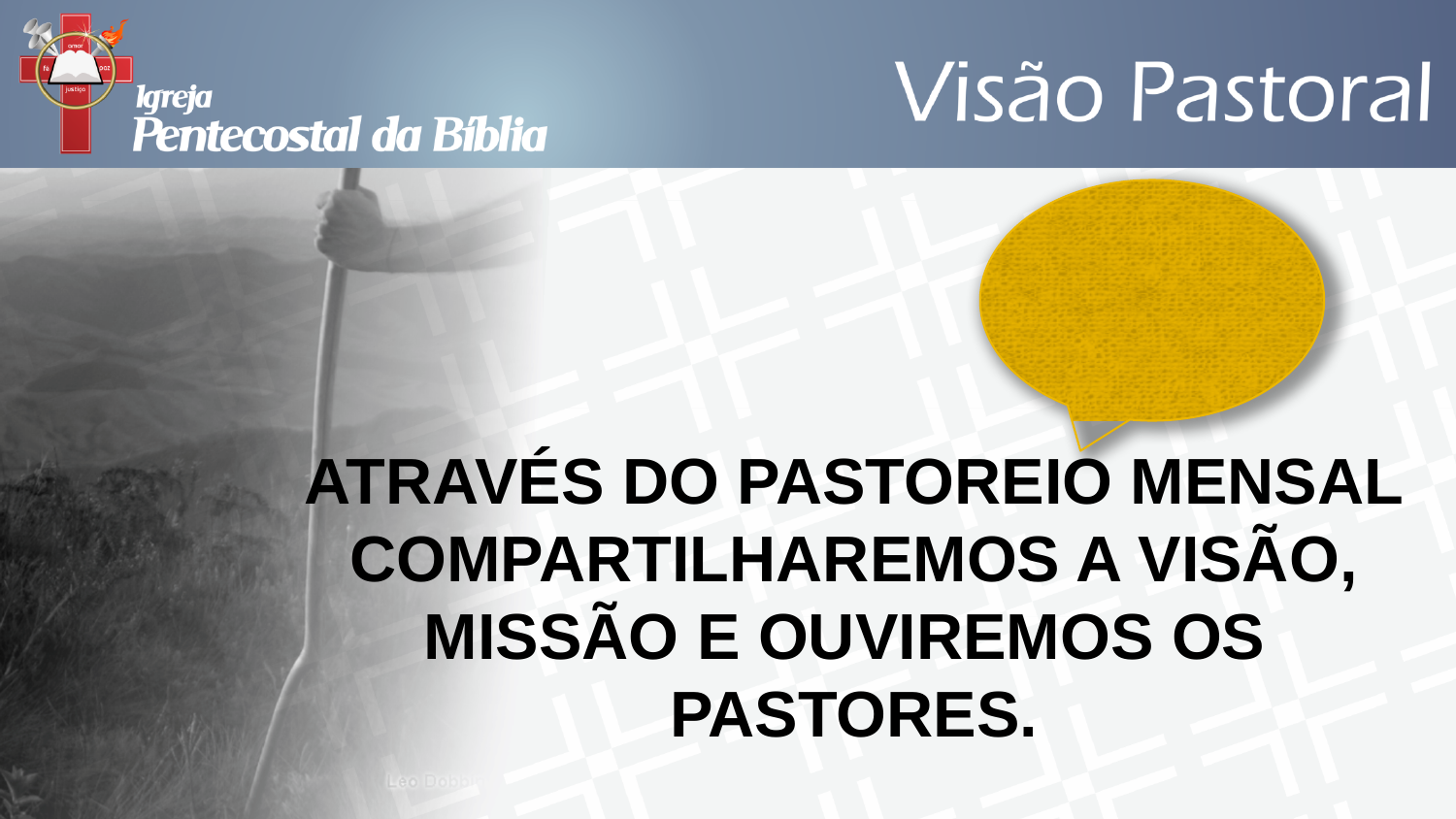

ATRAVÉS DO PASTOREIO MENSAL COMPARTILHAREMOS A VISÃO, MISSÃO E OUVIREMOS OS  PASTORES.